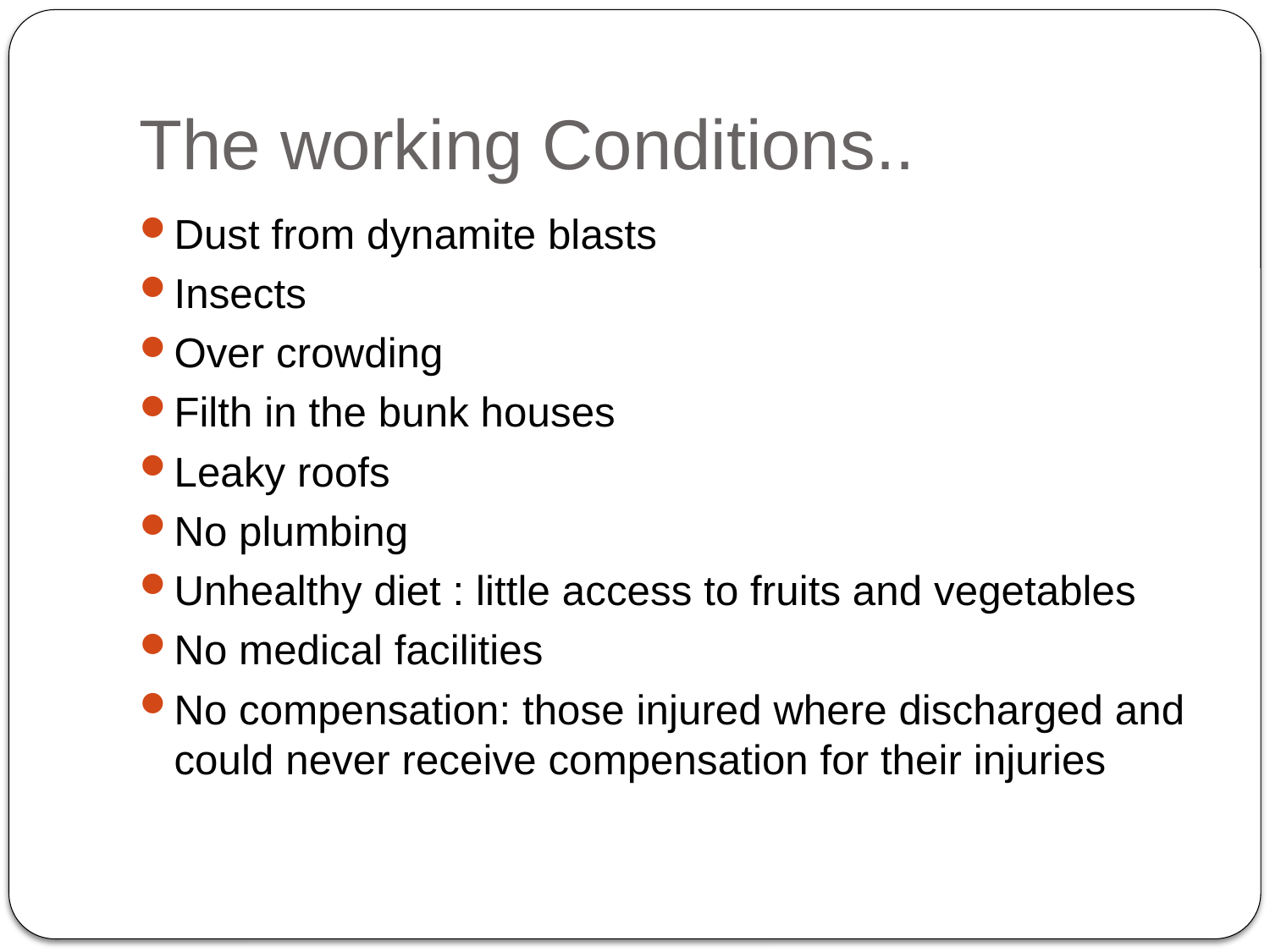

# The working Conditions..
Dust from dynamite blasts
Insects
Over crowding
Filth in the bunk houses
Leaky roofs
No plumbing
Unhealthy diet : little access to fruits and vegetables
No medical facilities
No compensation: those injured where discharged and could never receive compensation for their injuries